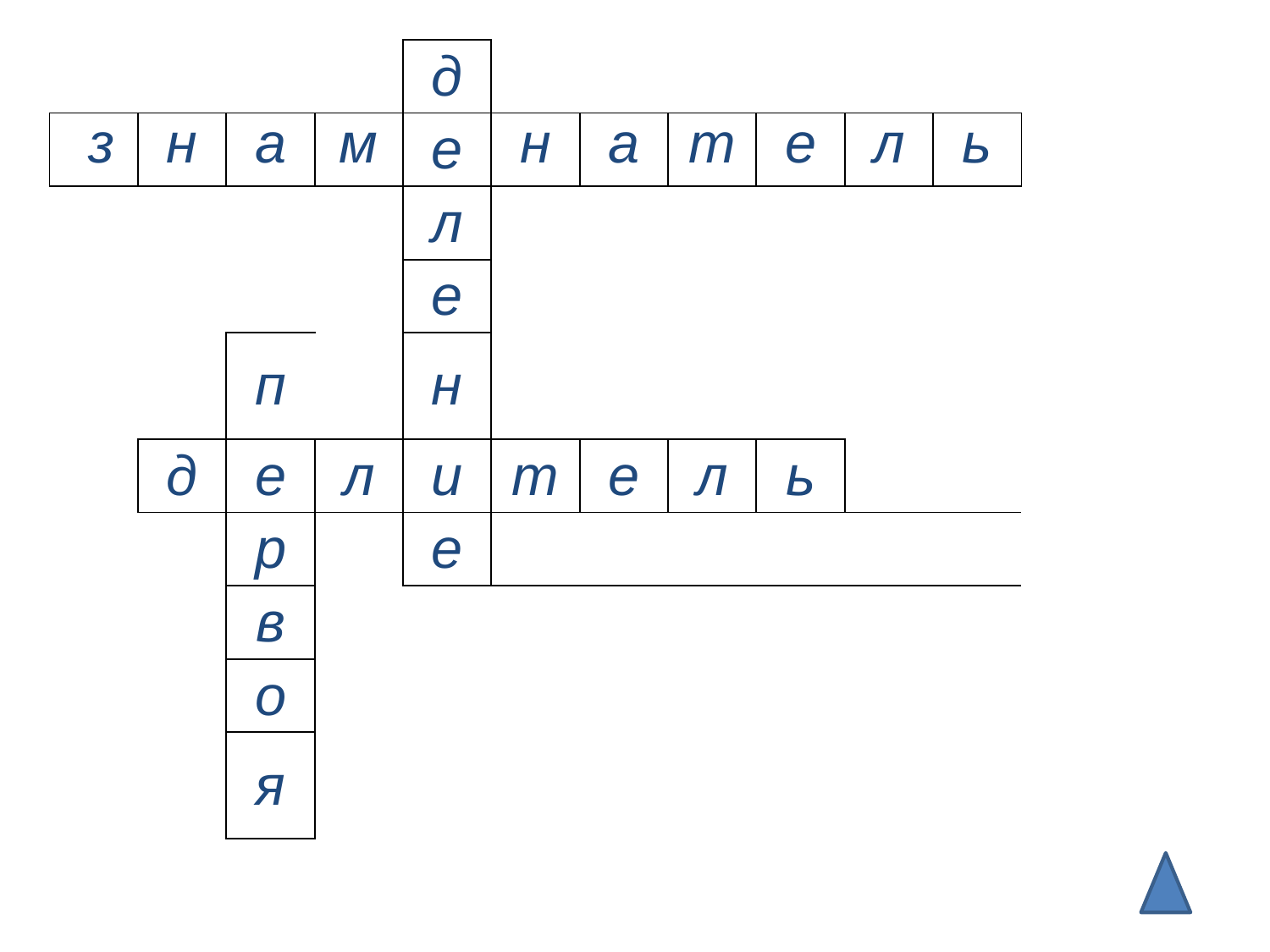

|  |  |  |  | д |  |  |  |  |  |  |
| --- | --- | --- | --- | --- | --- | --- | --- | --- | --- | --- |
| з | н | а | м | е | н | а | т | е | л | ь |
|  |  |  |  | л |  |  |  |  |  |  |
|  |  |  |  | е |  |  |  |  |  |  |
|  |  | п |  | н |  |  |  |  |  |  |
|  | д | е | л | и | т | е | л | ь |  |  |
|  |  | р |  | е |  |  |  |  |  |  |
|  |  | в |  |  |  |  |  |  |  |  |
|  |  | о |  |  |  |  |  |  |  |  |
|  |  | я |  |  |  |  |  |  |  |  |
#